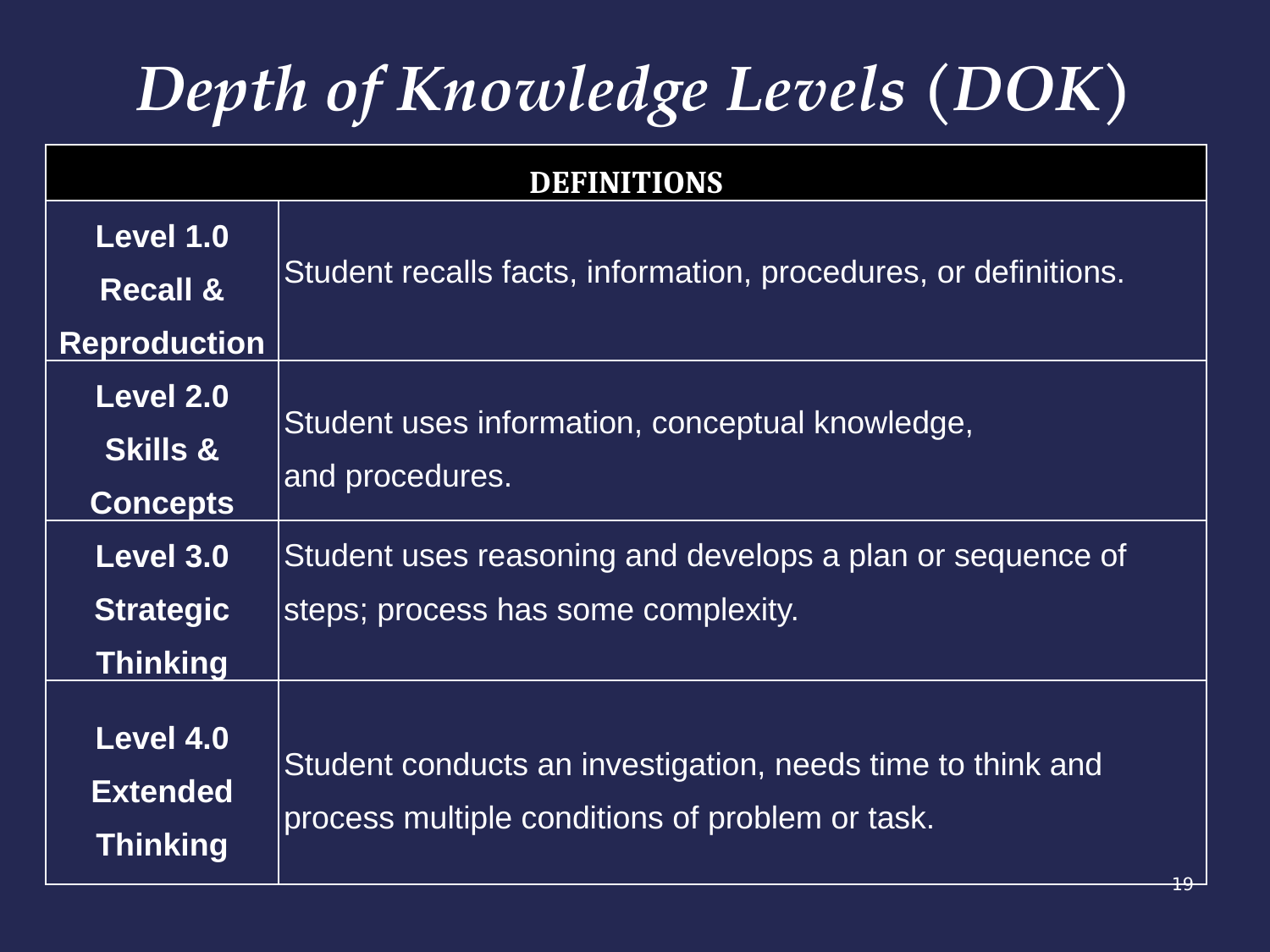

Depth of Knowledge Levels (DOK)
| DEFINITIONS |  |
| --- | --- |
| Level 1.0 Recall & Reproduction | Student recalls facts, information, procedures, or definitions. |
| Level 2.0 Skills & Concepts | Student uses information, conceptual knowledge, and procedures. |
| Level 3.0 Strategic Thinking | Student uses reasoning and develops a plan or sequence of steps; process has some complexity. |
| Level 4.0 Extended Thinking | Student conducts an investigation, needs time to think and process multiple conditions of problem or task. |
19